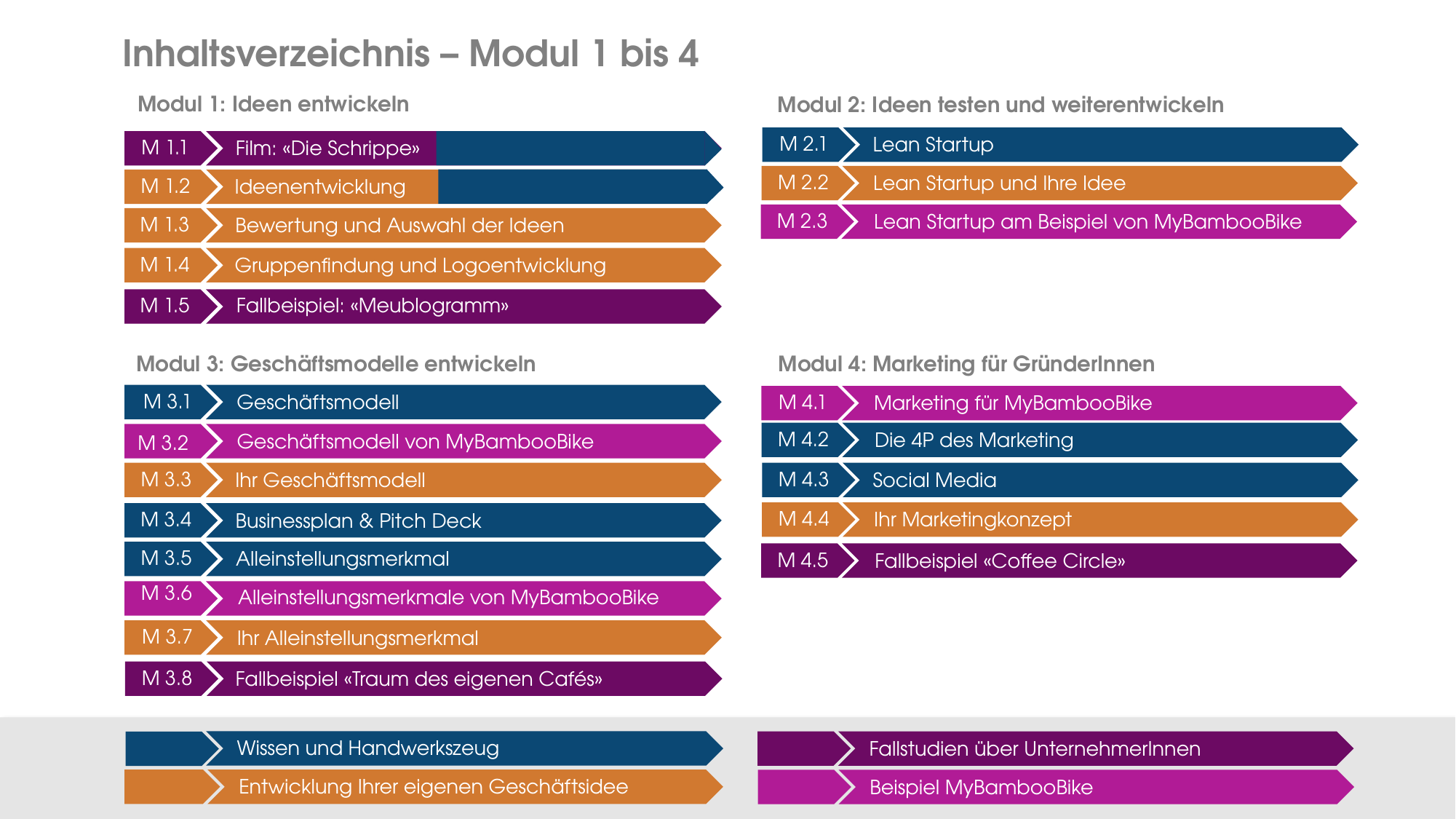

Inhaltsverzeichnis – Modul 1 bis 4
Modul 1: Ideen entwickeln
Modul 2: Ideen testen und weiterentwickeln

M 2.1
Lean Startup

M 1.1
Film: «Die Schrippe»

M 2.2
Lean Startup und Ihre Idee

M 1.2
Ideenentwicklung

M 2.3
Lean Startup am Beispiel von MyBambooBike

M 1.3
Bewertung und Auswahl der Ideen

M 1.4
Gruppenfindung und Logoentwicklung

Fallbeispiel: «Meublogramm»
M 1.5
Modul 4: Marketing für GründerInnen
Modul 3: Geschäftsmodelle entwickeln

M 3.1
Geschäftsmodell
M 4.1
Marketing für MyBambooBike

M 4.2
Die 4P des Marketing
Geschäftsmodell von MyBambooBike
M 3.2

M 3.3
M 4.3
Ihr Geschäftsmodell
Social Media

M 4.4
Ihr Marketingkonzept
M 3.4
Businessplan & Pitch Deck

M 3.5

Alleinstellungsmerkmal
M 4.5
Fallbeispiel «Coffee Circle»
M 3.6

Alleinstellungsmerkmale von MyBambooBike

M 3.7
Ihr Alleinstellungsmerkmal

M 3.8
Fallbeispiel «Traum des eigenen Cafés»

Wissen und Handwerkszeug

Fallstudien über UnternehmerInnen

Entwicklung Ihrer eigenen Geschäftsidee
Beispiel MyBambooBike